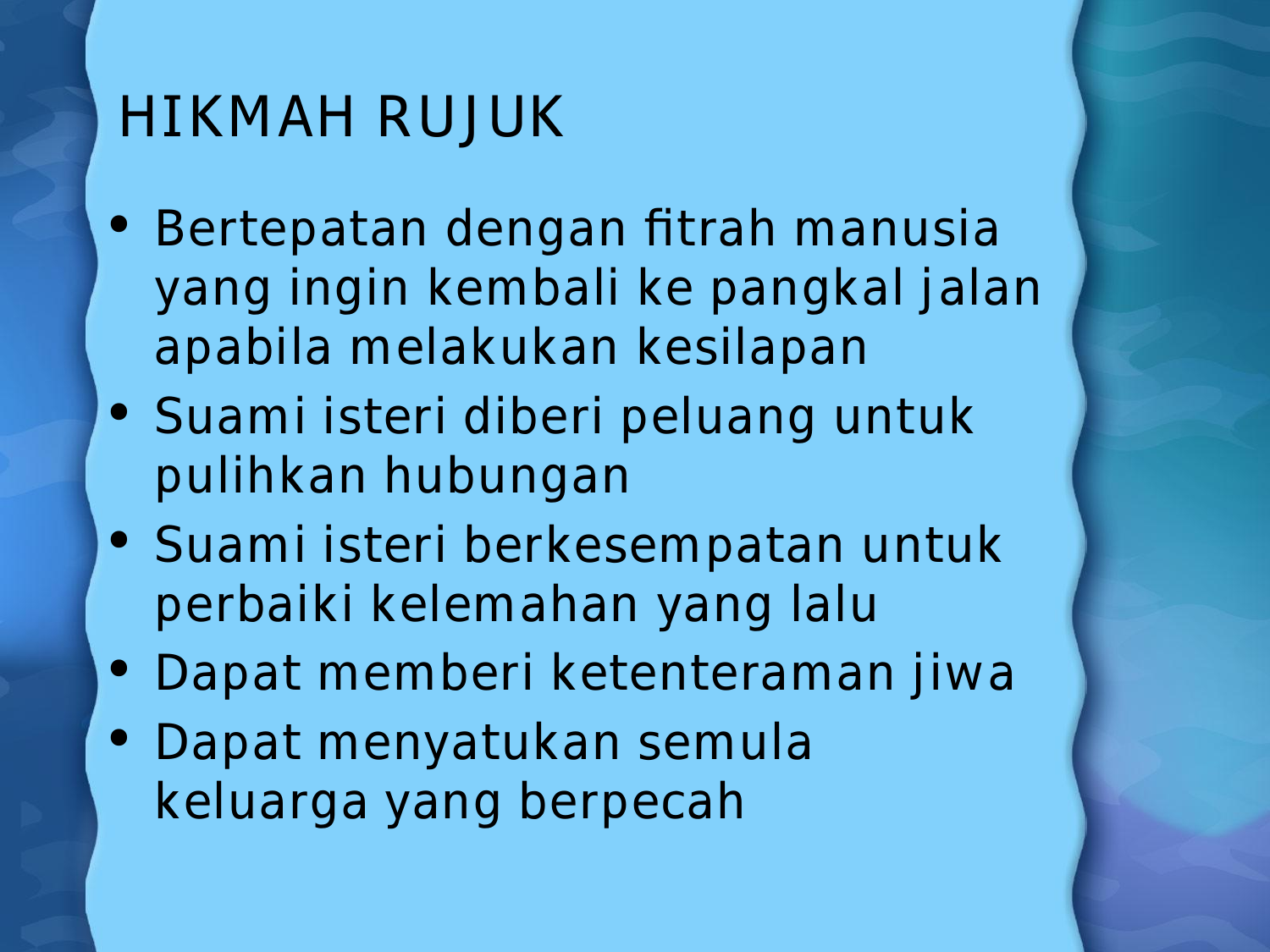

# HIKMAH RUJUK
Bertepatan dengan fitrah manusia yang ingin kembali ke pangkal jalan apabila melakukan kesilapan
Suami isteri diberi peluang untuk pulihkan hubungan
Suami isteri berkesempatan untuk perbaiki kelemahan yang lalu
Dapat memberi ketenteraman jiwa
Dapat menyatukan semula keluarga yang berpecah